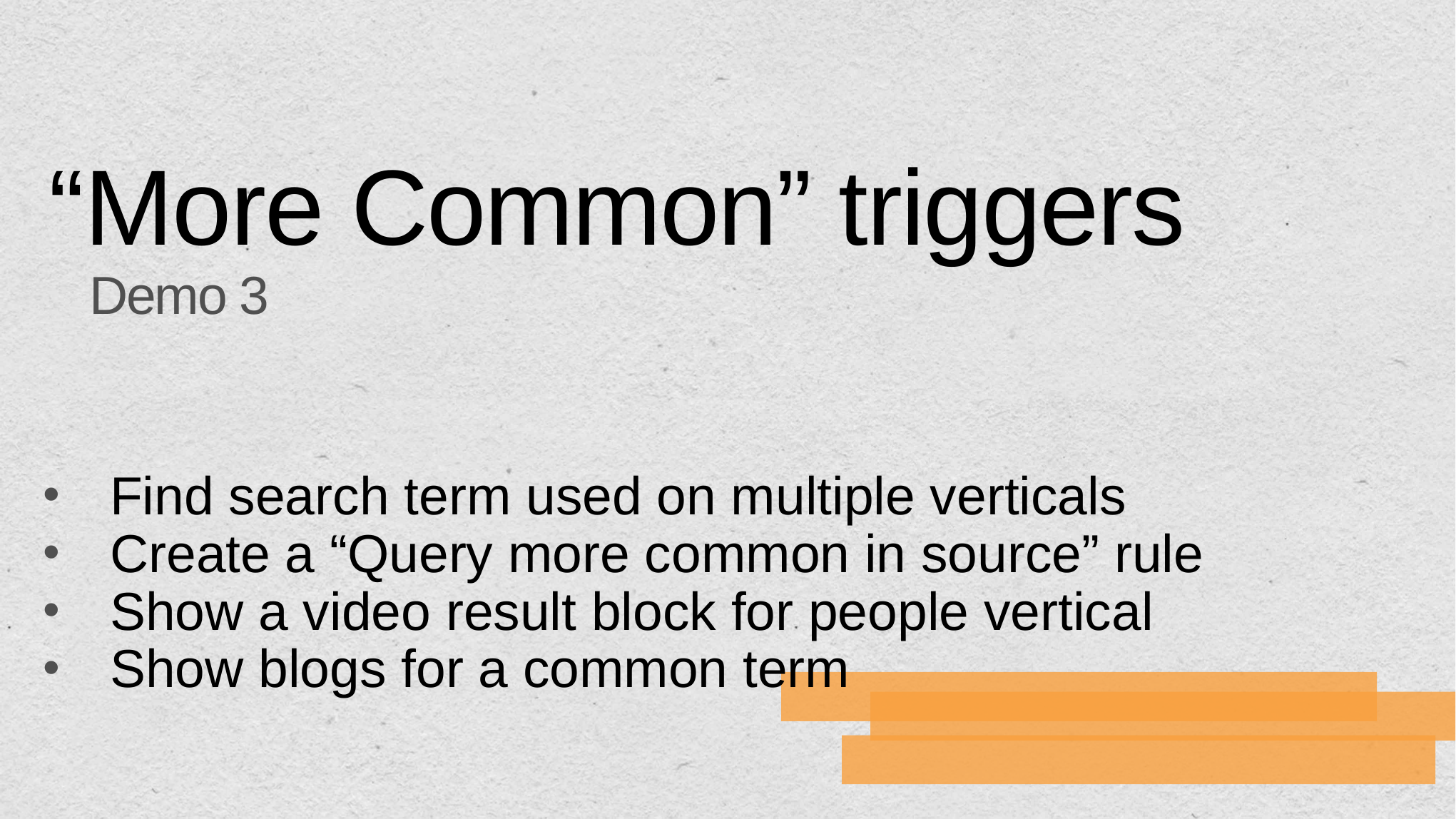

# “More Common” triggers Demo 3
Find search term used on multiple verticals
Create a “Query more common in source” rule
Show a video result block for people vertical
Show blogs for a common term